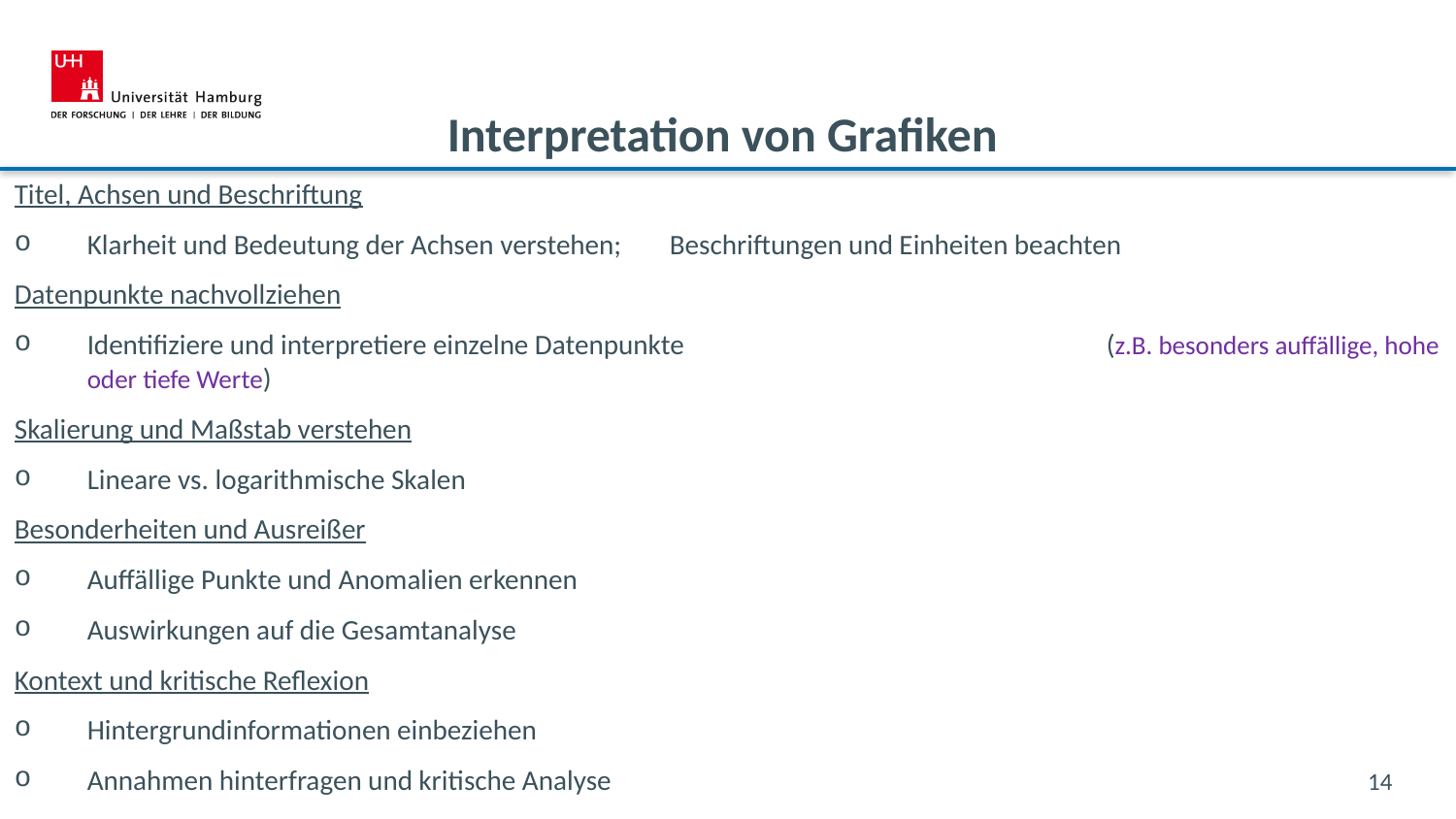

# Interpretation von Grafiken
Titel, Achsen und Beschriftung
Klarheit und Bedeutung der Achsen verstehen;	Beschriftungen und Einheiten beachten
Datenpunkte nachvollziehen
Identifiziere und interpretiere einzelne Datenpunkte 			(z.B. besonders auffällige, hohe oder tiefe Werte)
Skalierung und Maßstab verstehen
Lineare vs. logarithmische Skalen
Besonderheiten und Ausreißer
Auffällige Punkte und Anomalien erkennen
Auswirkungen auf die Gesamtanalyse
Kontext und kritische Reflexion
Hintergrundinformationen einbeziehen
Annahmen hinterfragen und kritische Analyse
14